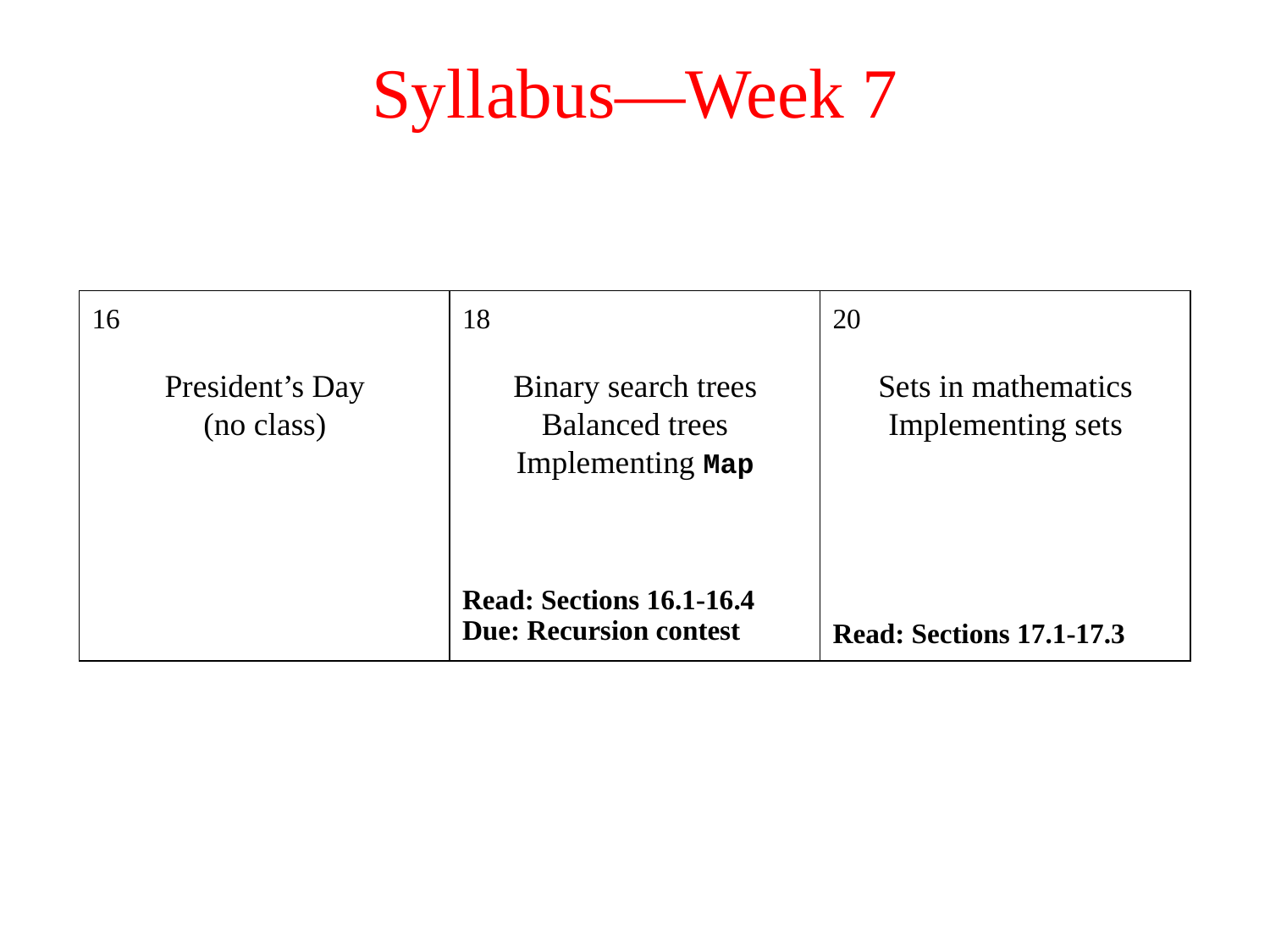

# Syllabus—Week 7

16
President’s Day
(no class)

18
Binary search trees
Balanced trees
Implementing Map
Read: Sections 16.1-16.4
Due: Recursion contest

20
Sets in mathematics
Implementing sets

Read: Sections 17.1-17.3